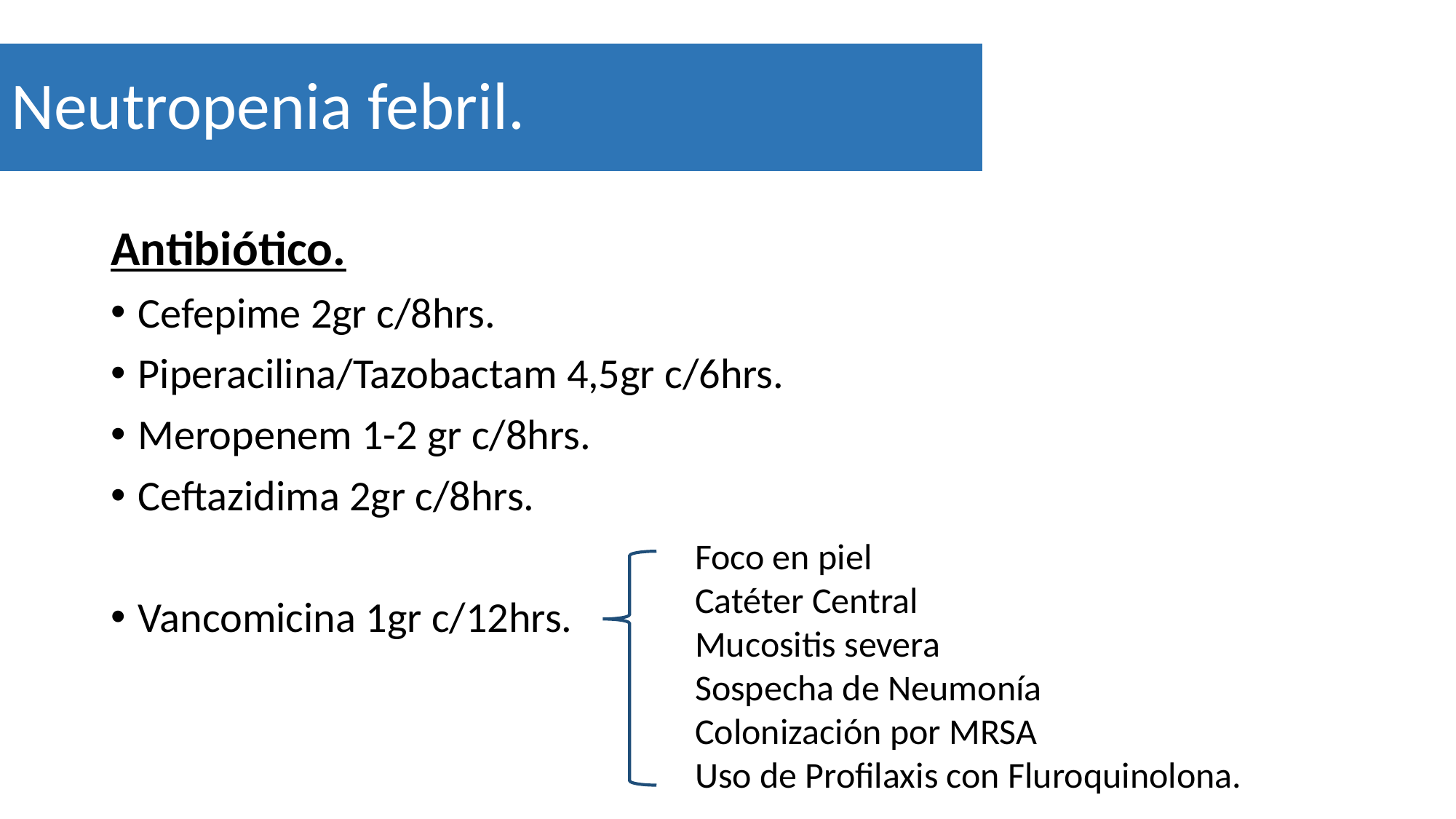

Neutropenia febril.
#
Antibiótico.
Cefepime 2gr c/8hrs.
Piperacilina/Tazobactam 4,5gr c/6hrs.
Meropenem 1-2 gr c/8hrs.
Ceftazidima 2gr c/8hrs.

Vancomicina 1gr c/12hrs.
Foco en piel
Catéter Central
Mucositis severa
Sospecha de Neumonía
Colonización por MRSA
Uso de Profilaxis con Fluroquinolona.